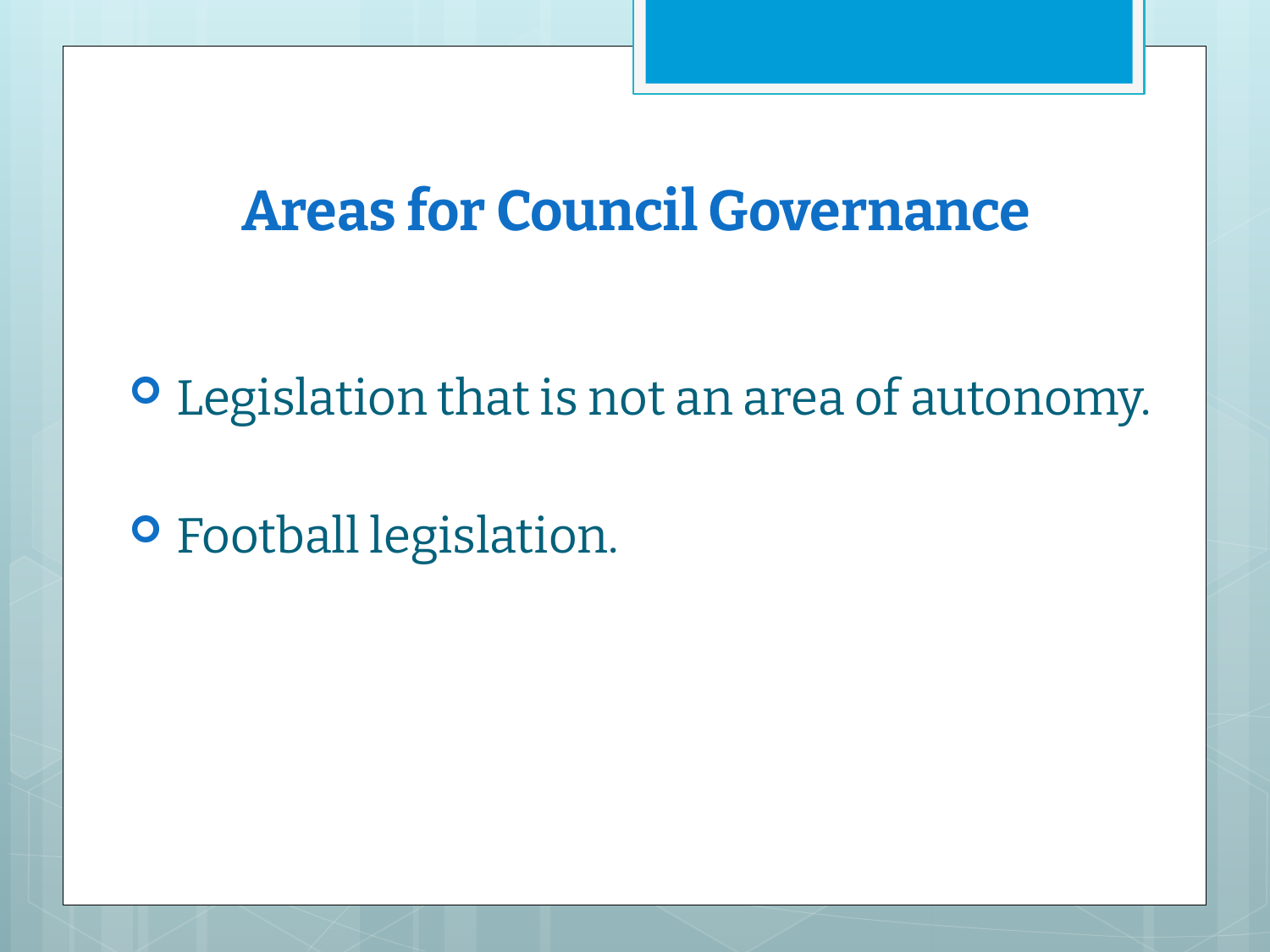

# Areas for Council Governance
Legislation that is not an area of autonomy.

Football legislation.